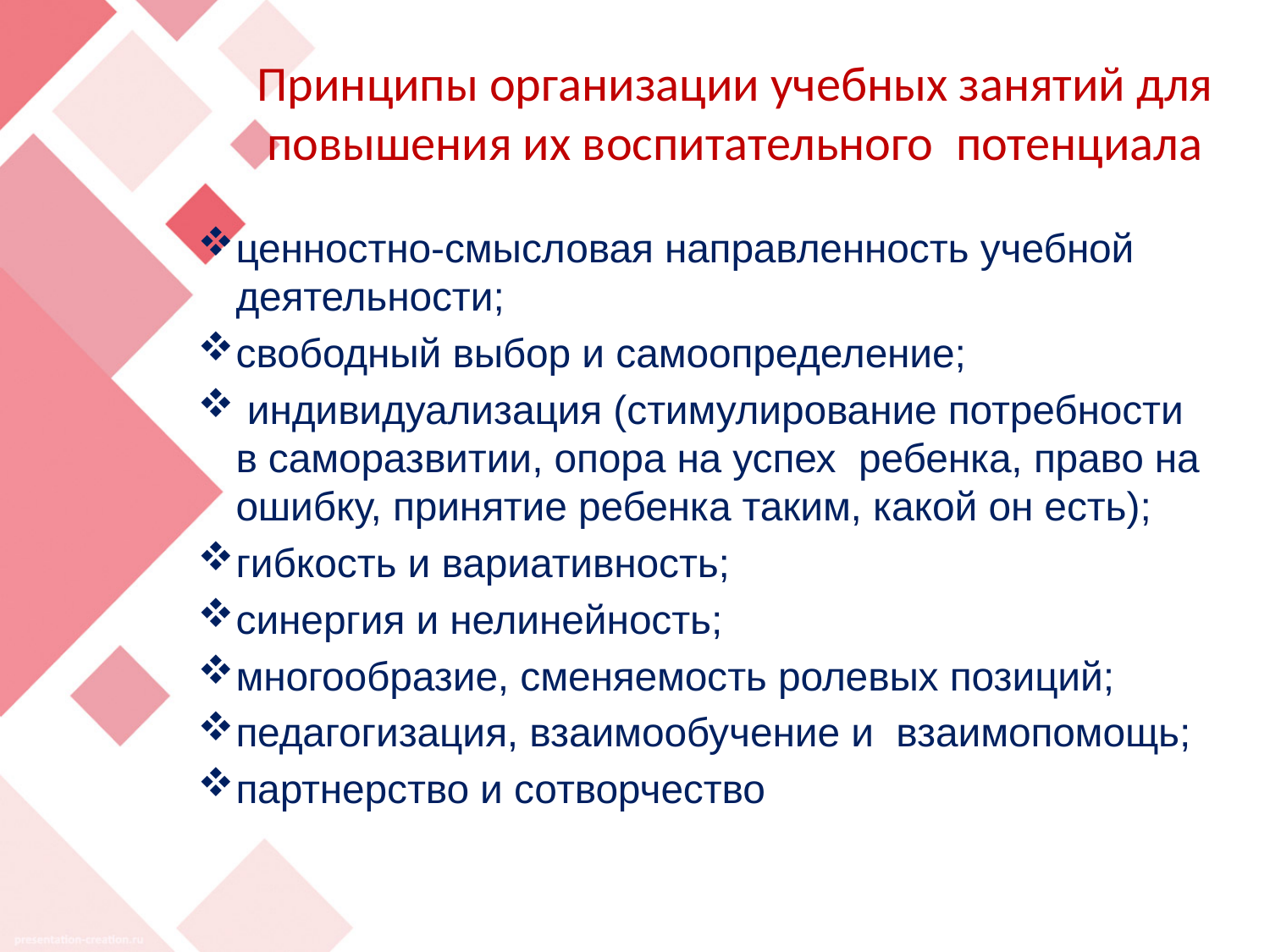

# Принципы организации учебных занятий для повышения их воспитательного  потенциала
ценностно-смысловая направленность учебной деятельности;
свободный выбор и самоопределение;
 индивидуализация (стимулирование потребности в саморазвитии, опора на успех  ребенка, право на ошибку, принятие ребенка таким, какой он есть);
гибкость и вариативность;
синергия и нелинейность;
многообразие, сменяемость ролевых позиций;
педагогизация, взаимообучение и  взаимопомощь;
партнерство и сотворчество